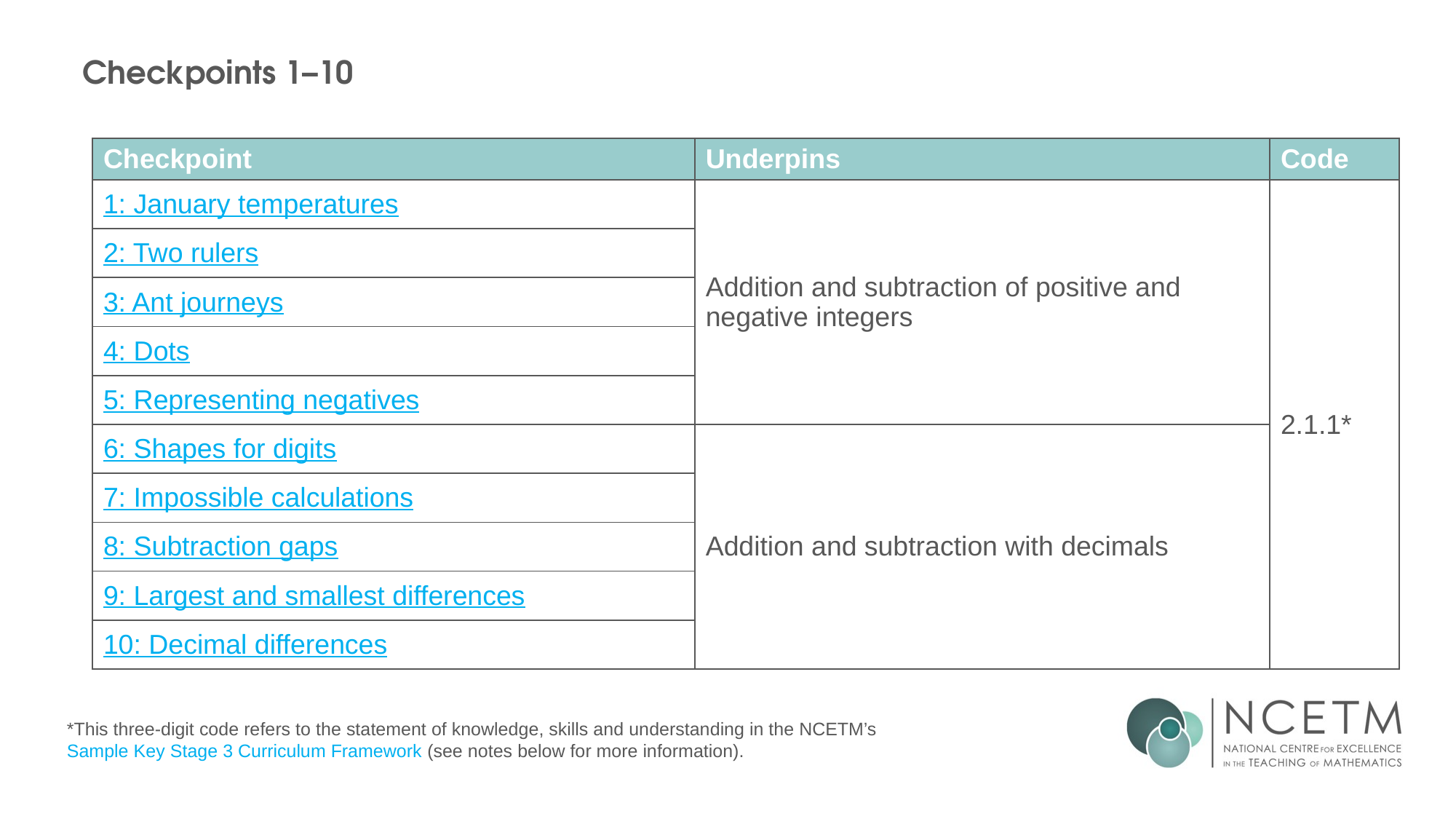

# Checkpoints 1–10
| Checkpoint | Underpins | Code |
| --- | --- | --- |
| 1: January temperatures | Addition and subtraction of positive and negative integers | 2.1.1\* |
| 2: Two rulers |  |  |
| 3: Ant journeys |  |  |
| 4: Dots | Understand place value in decimals, including recognising exponent and fractional representations of the column headings | 1.1.1.2 |
| 5: Representing negatives |  |  |
| 6: Shapes for digits | Addition and subtraction with decimals |  |
| 7: Impossible calculations |  |  |
| 8: Subtraction gaps |  |  |
| 9: Largest and smallest differences |  |  |
| 10: Decimal differences |  |  |
*This three-digit code refers to the statement of knowledge, skills and understanding in the NCETM’s Sample Key Stage 3 Curriculum Framework (see notes below for more information).